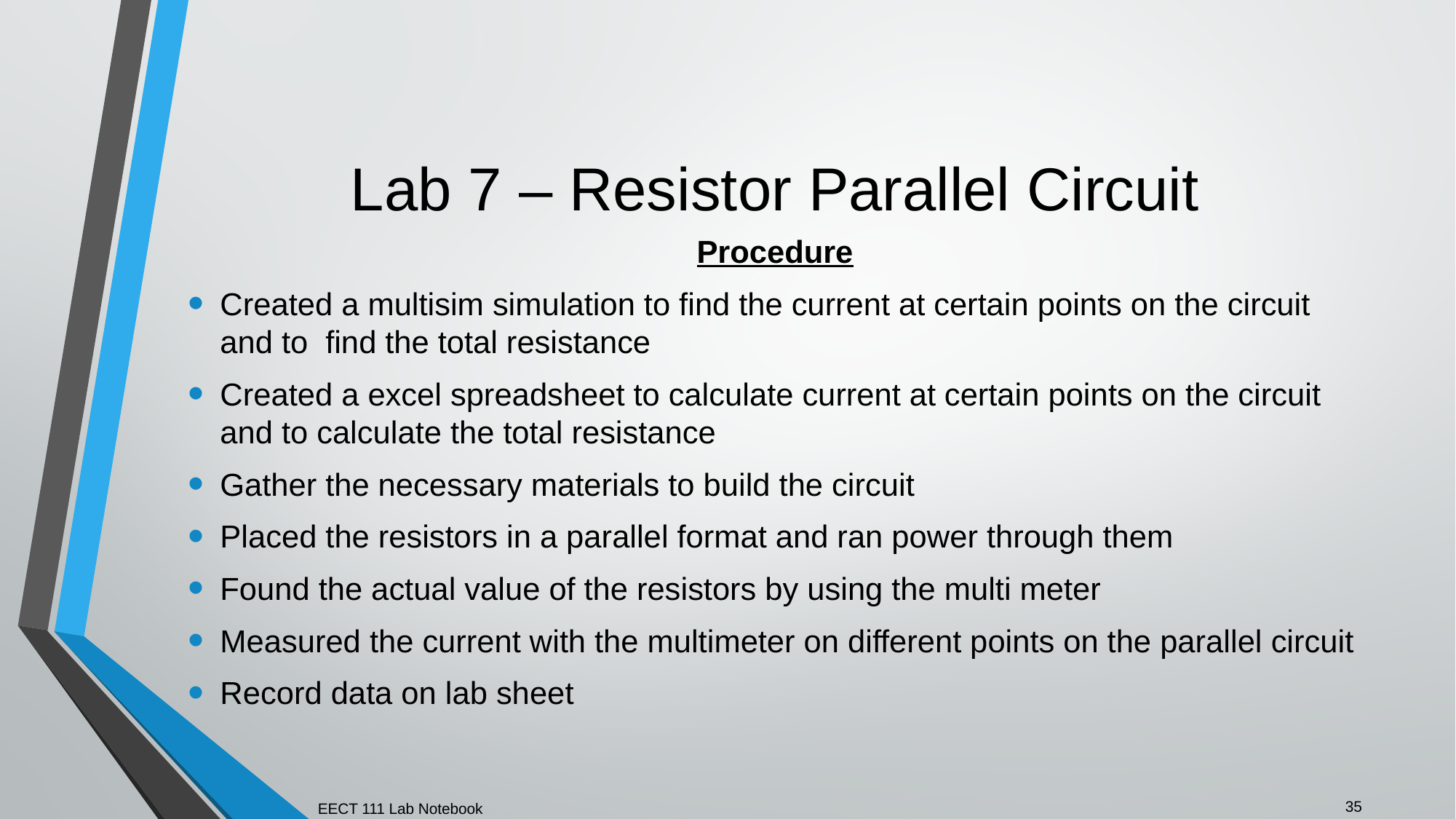

# Lab 7 – Resistor Parallel Circuit
Procedure
Created a multisim simulation to find the current at certain points on the circuit and to  find the total resistance
Created a excel spreadsheet to calculate current at certain points on the circuit and to calculate the total resistance
Gather the necessary materials to build the circuit
Placed the resistors in a parallel format and ran power through them
Found the actual value of the resistors by using the multi meter
Measured the current with the multimeter on different points on the parallel circuit
Record data on lab sheet

35
EECT 111 Lab Notebook